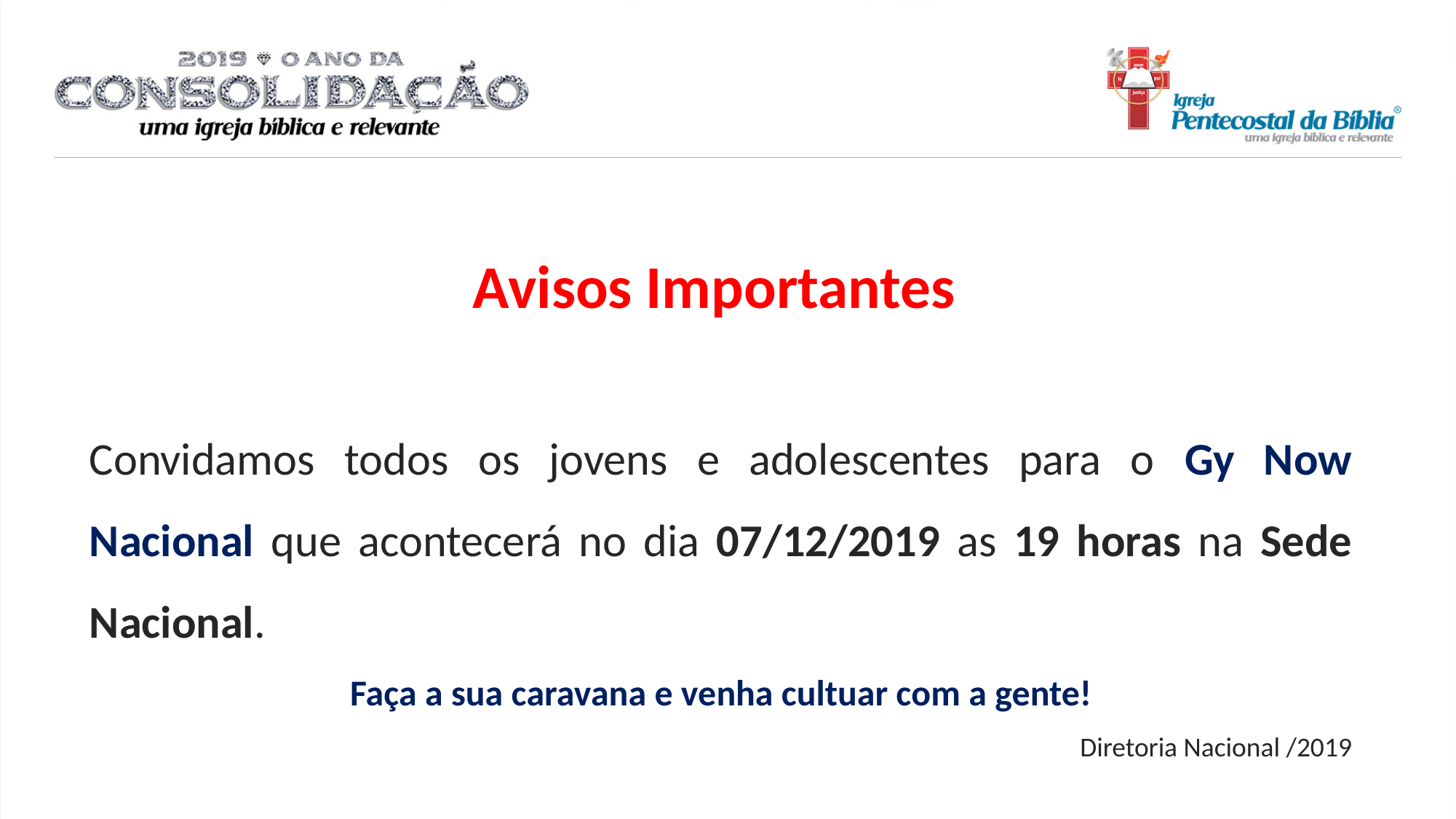

Avisos Importantes

Convidamos todos os jovens e adolescentes para o Gy Now Nacional que acontecerá no dia 07/12/2019 as 19 horas na Sede Nacional.
Faça a sua caravana e venha cultuar com a gente!
Diretoria Nacional /2019